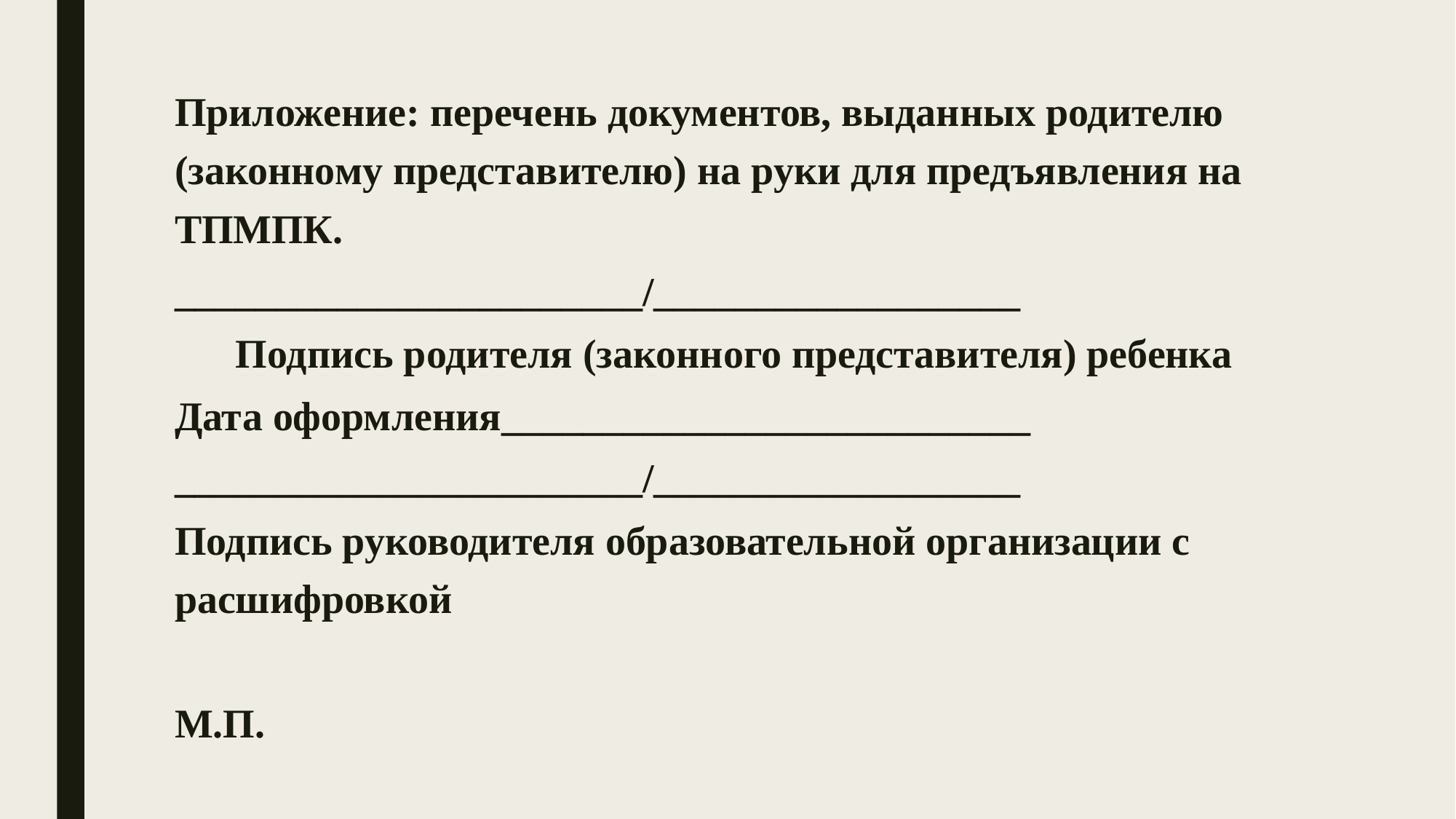

Приложение: перечень документов, выданных родителю (законному представителю) на руки для предъявления на ТПМПК.
_______________________/__________________
      Подпись родителя (законного представителя) ребенка
Дата оформления__________________________
_______________________/__________________
Подпись руководителя образовательной организации с расшифровкой

М.П.